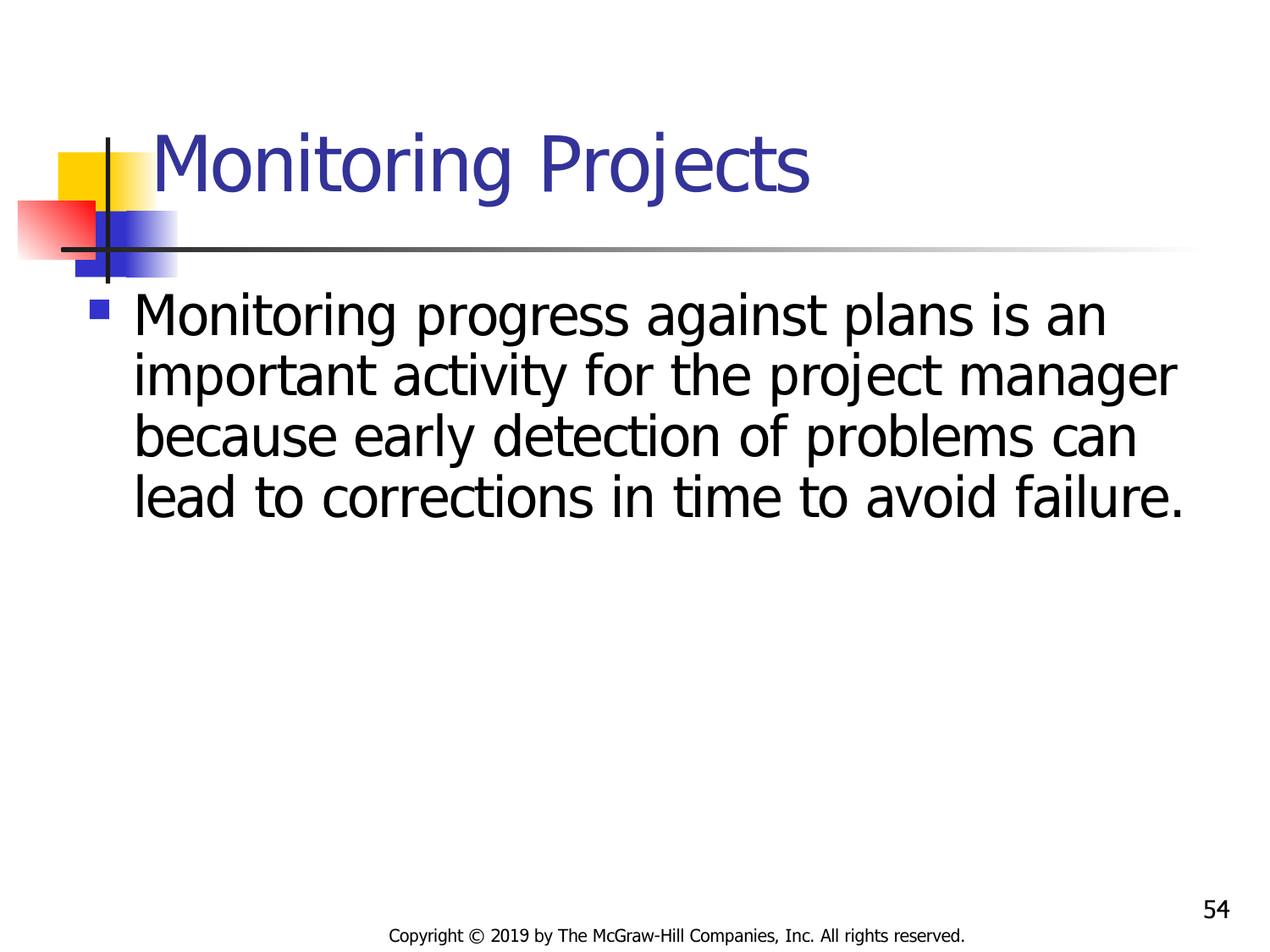

# Monitoring Projects
Monitoring progress against plans is an important activity for the project manager because early detection of problems can lead to corrections in time to avoid failure.

54
Copyright © 2019 by The McGraw-Hill Companies, Inc. All rights reserved.